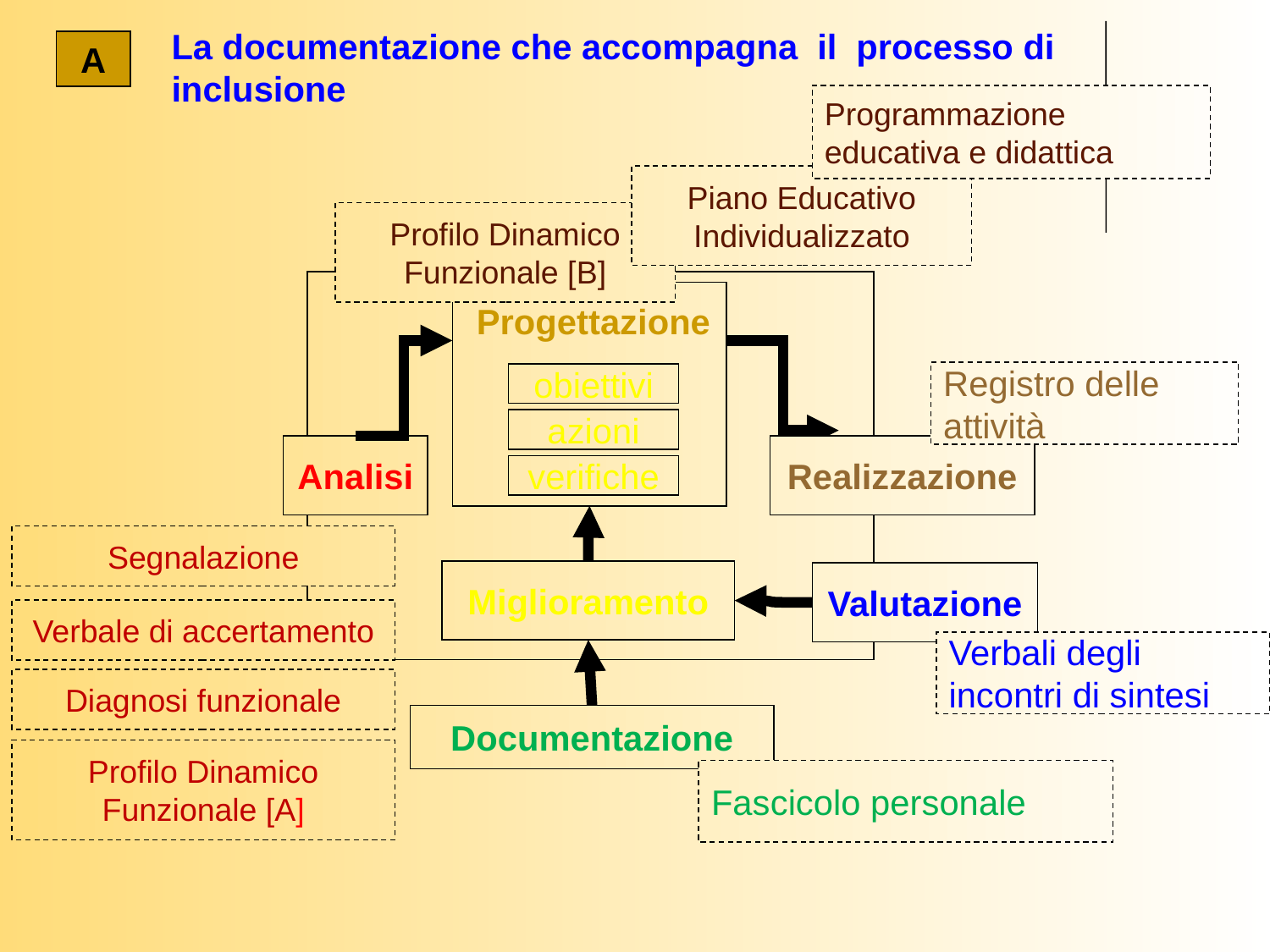

La documentazione che accompagna  il  processo di inclusione
A
Programmazione educativa e didattica
Piano Educativo Individualizzato
Profilo Dinamico Funzionale [B]

Progettazione

obiettivi
azioni

Analisi
verifiche
Miglioramento
Documentazione
Realizzazione
Valutazione
Registro delle attività
Segnalazione
Verbale di accertamento
Verbali degli incontri di sintesi
Diagnosi funzionale
Profilo Dinamico Funzionale [A]
Fascicolo personale